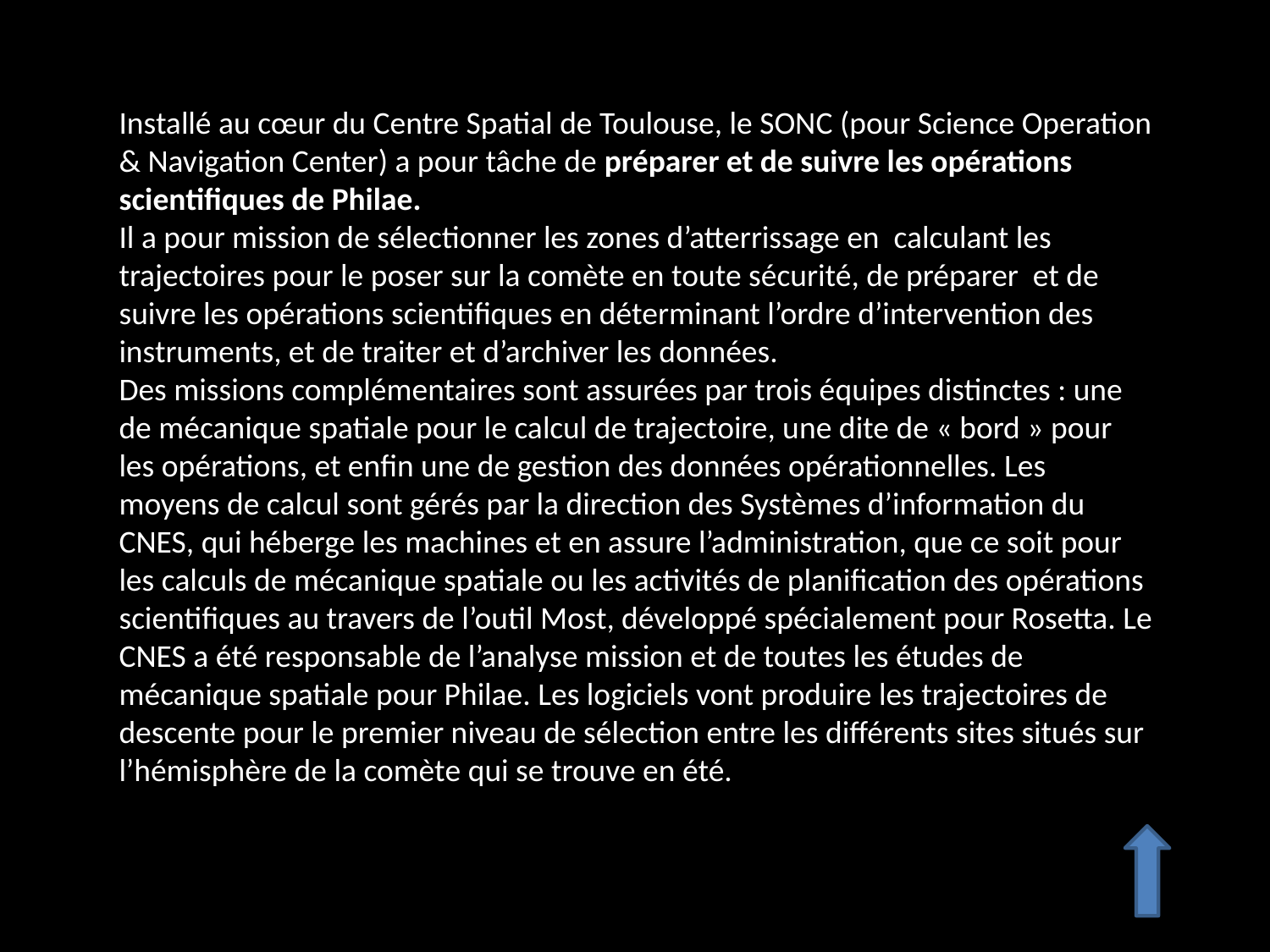

Installé au cœur du Centre Spatial de Toulouse, le SONC (pour Science Operation & Navigation Center) a pour tâche de préparer et de suivre les opérations  scientifiques de Philae.
Il a pour mission de sélectionner les zones d’atterrissage en  calculant les trajectoires pour le poser sur la comète en toute sécurité, de préparer  et de suivre les opérations scientifiques en déterminant l’ordre d’intervention des instruments, et de traiter et d’archiver les données.
Des missions complémentaires sont assurées par trois équipes distinctes : une de mécanique spatiale pour le calcul de trajectoire, une dite de « bord » pour les opérations, et enfin une de gestion des données opérationnelles. Les moyens de calcul sont gérés par la direction des Systèmes d’information du CNES, qui héberge les machines et en assure l’administration, que ce soit pour les calculs de mécanique spatiale ou les activités de planification des opérations scientifiques au travers de l’outil Most, développé spécialement pour Rosetta. Le CNES a été responsable de l’analyse mission et de toutes les études de mécanique spatiale pour Philae. Les logiciels vont produire les trajectoires de descente pour le premier niveau de sélection entre les différents sites situés sur l’hémisphère de la comète qui se trouve en été.